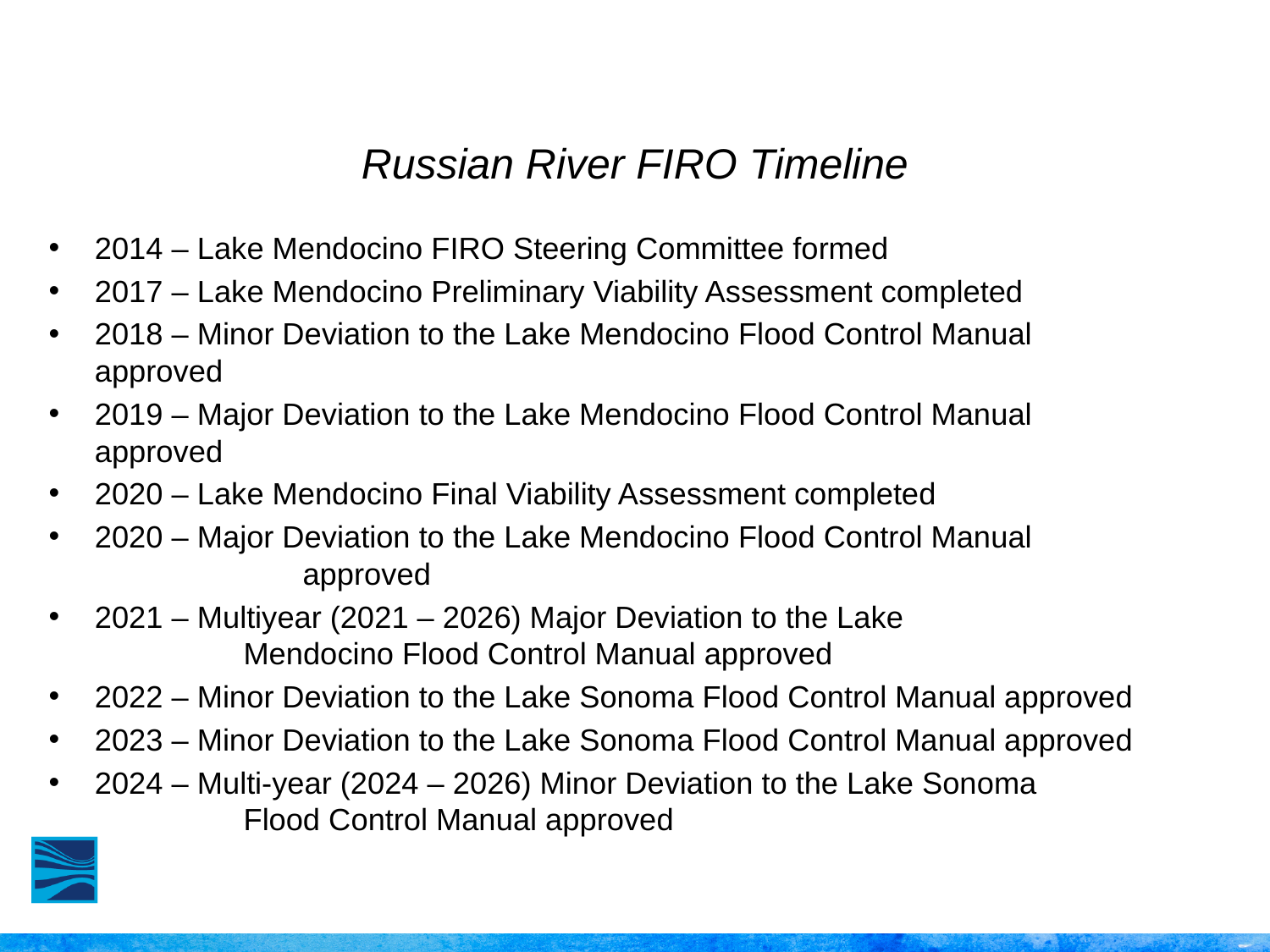

# Russian River FIRO Timeline
2014 – Lake Mendocino FIRO Steering Committee formed
2017 – Lake Mendocino Preliminary Viability Assessment completed
2018 – Minor Deviation to the Lake Mendocino Flood Control Manual 				   approved
2019 – Major Deviation to the Lake Mendocino Flood Control Manual 			          approved
2020 – Lake Mendocino Final Viability Assessment completed
2020 – Major Deviation to the Lake Mendocino Flood Control Manual 		   	          approved
2021 – Multiyear (2021 – 2026) Major Deviation to the Lake      	    			         		   Mendocino Flood Control Manual approved
2022 – Minor Deviation to the Lake Sonoma Flood Control Manual approved
2023 – Minor Deviation to the Lake Sonoma Flood Control Manual approved
2024 – Multi-year (2024 – 2026) Minor Deviation to the Lake Sonoma 		           		   Flood Control Manual approved